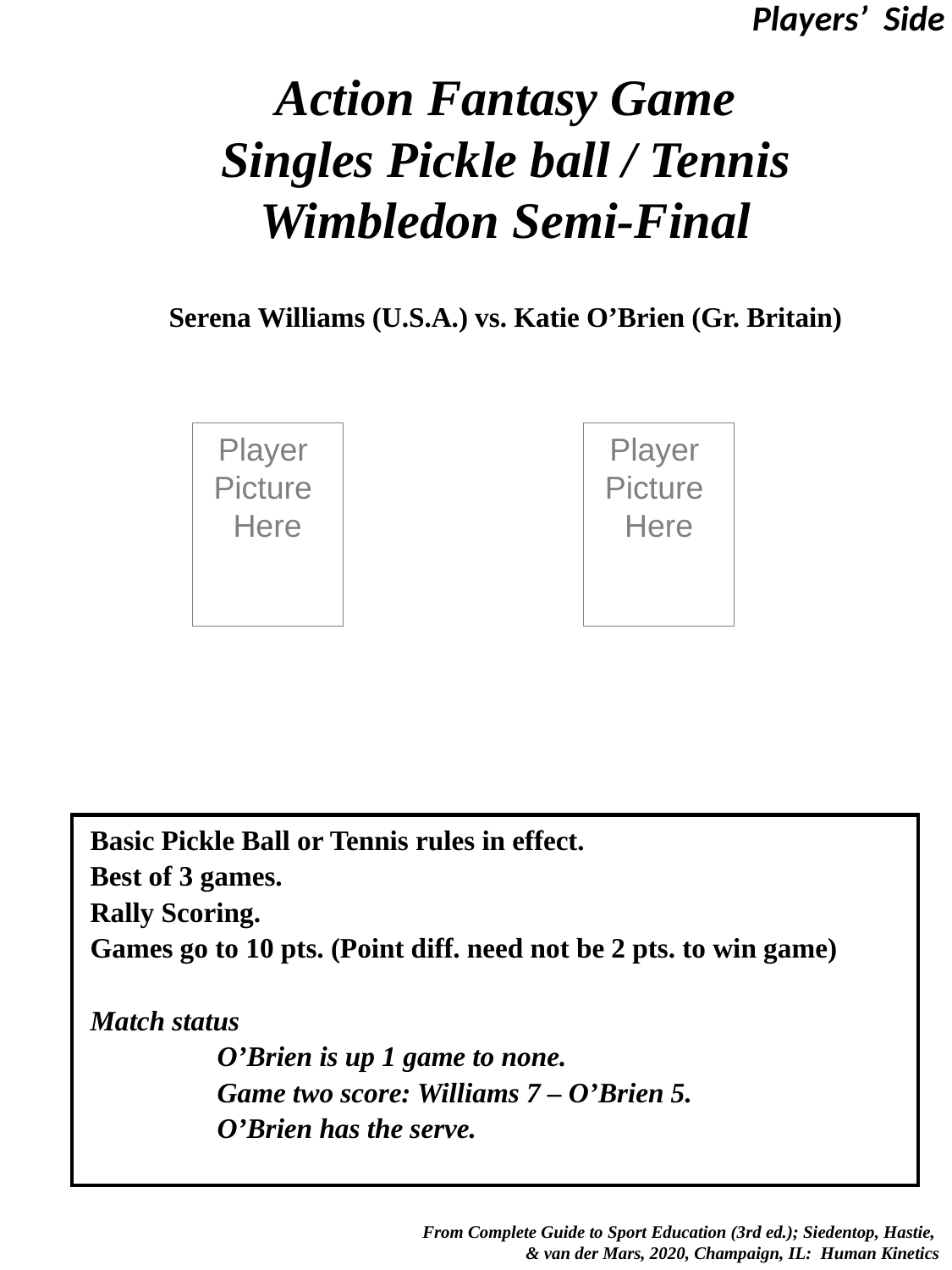

Players’  Side
# Action Fantasy Game Singles Pickle ball / Tennis Wimbledon Semi-Final
Serena Williams (U.S.A.) vs. Katie O’Brien (Gr. Britain)

Basic Pickle Ball or Tennis rules in effect.
Best of 3 games.
Rally Scoring.
Games go to 10 pts. (Point diff. need not be 2 pts. to win game)

Match status
	O’Brien is up 1 game to none.
	Game two score: Williams 7 – O’Brien 5.
	O’Brien has the serve.
Player
Picture
Here

Player
Picture
Here

 From Complete Guide to Sport Education (3rd ed.); Siedentop, Hastie,
& van der Mars, 2020, Champaign, IL:  Human Kinetics